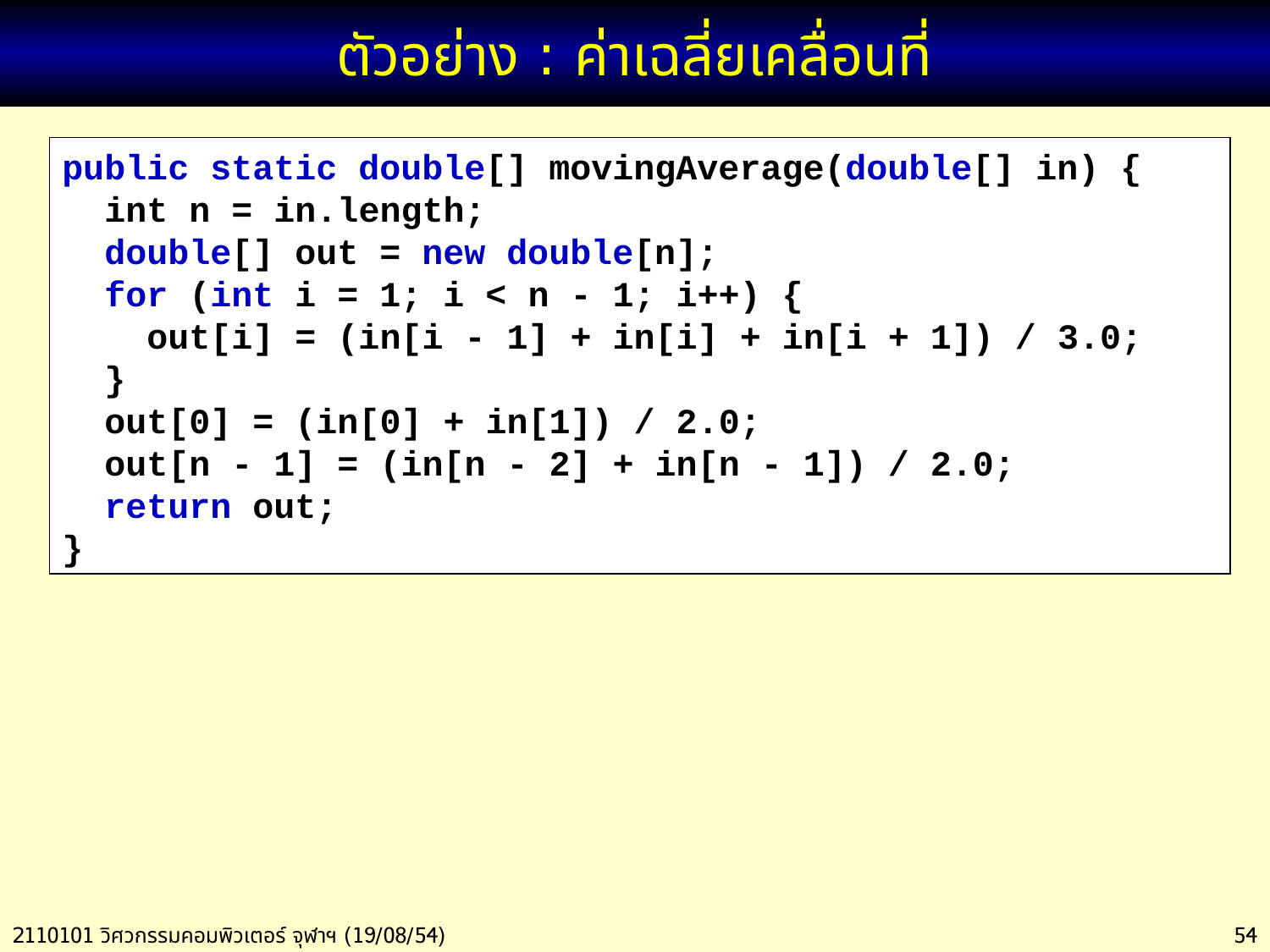

# ตัวอย่าง : ค่าเฉลี่ยเคลื่อนที่
public static double[] movingAverage(double[] in) {
  int n = in.length;
  double[] out = new double[n];
  for (int i = 1; i < n - 1; i++) {
    out[i] = (in[i - 1] + in[i] + in[i + 1]) / 3.0;
  }
  out[0] = (in[0] + in[1]) / 2.0;
  out[n - 1] = (in[n - 2] + in[n - 1]) / 2.0;
  return out;
}